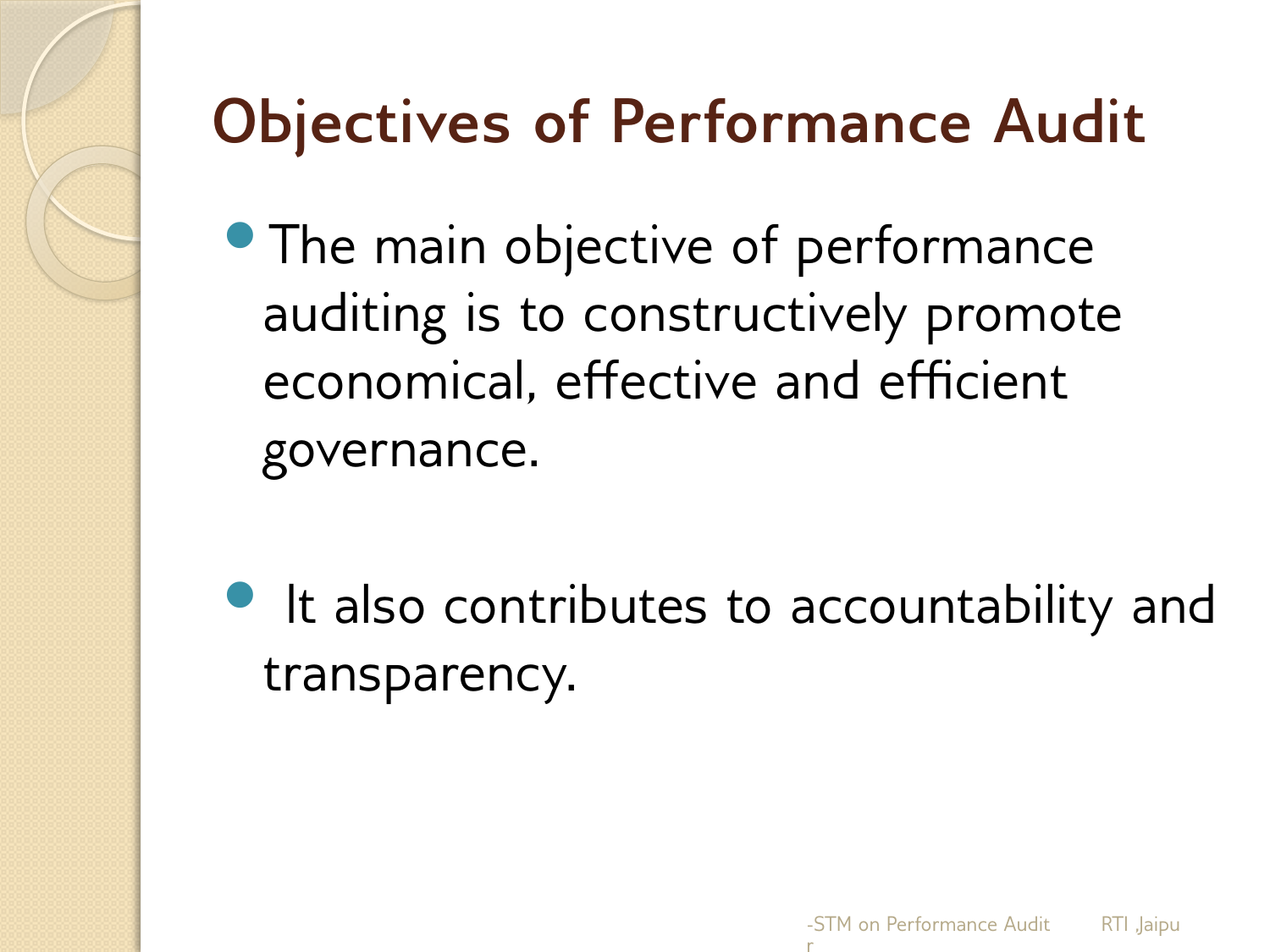

# Objectives of Performance Audit
The main objective of performance auditing is to constructively promote economical, effective and efficient governance.

 It also contributes to accountability and transparency.
-STM on Performance Audit        RTI ,Jaipur